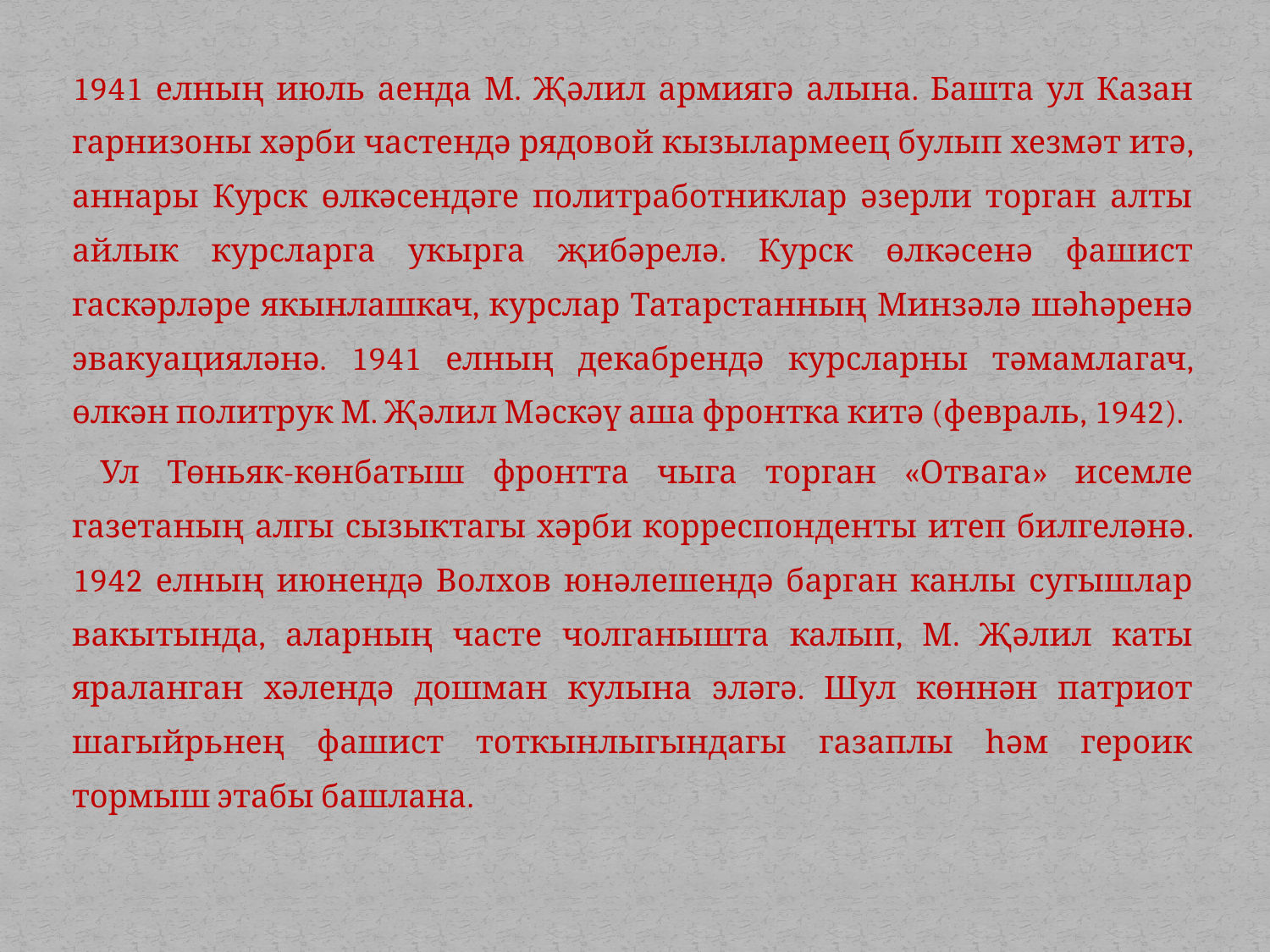

#
		1941 елның июль аенда М. Җәлил армиягә алына. Башта ул Казан гарнизоны хәрби частендә рядовой кызылармеец булып хезмәт итә, аннары Курск өлкәсендәге политработниклар әзерли торган алты айлык курсларга укырга җибәрелә. Курск өлкәсенә фашист гаскәрләре якынлашкач, курслар Татарстанның Минзәлә шәһәренә эвакуацияләнә. 1941 елның декабрендә курсларны тәмамлагач, өлкән политрук М. Җәлил Мәскәү аша фронтка китә (февраль, 1942).
		 Ул Төньяк-көнбатыш фронтта чыга торган «Отвага» исемле газетаның алгы сызыктагы хәрби корреспонденты итеп билгеләнә. 1942 елның июнендә Волхов юнәлешендә барган канлы сугышлар вакытында, аларның часте чолганышта калып, М. Җәлил каты яраланган хәлендә дошман кулына эләгә. Шул көннән патриот шагыйрьнең фашист тоткынлыгындагы газаплы һәм героик тормыш этабы башлана.